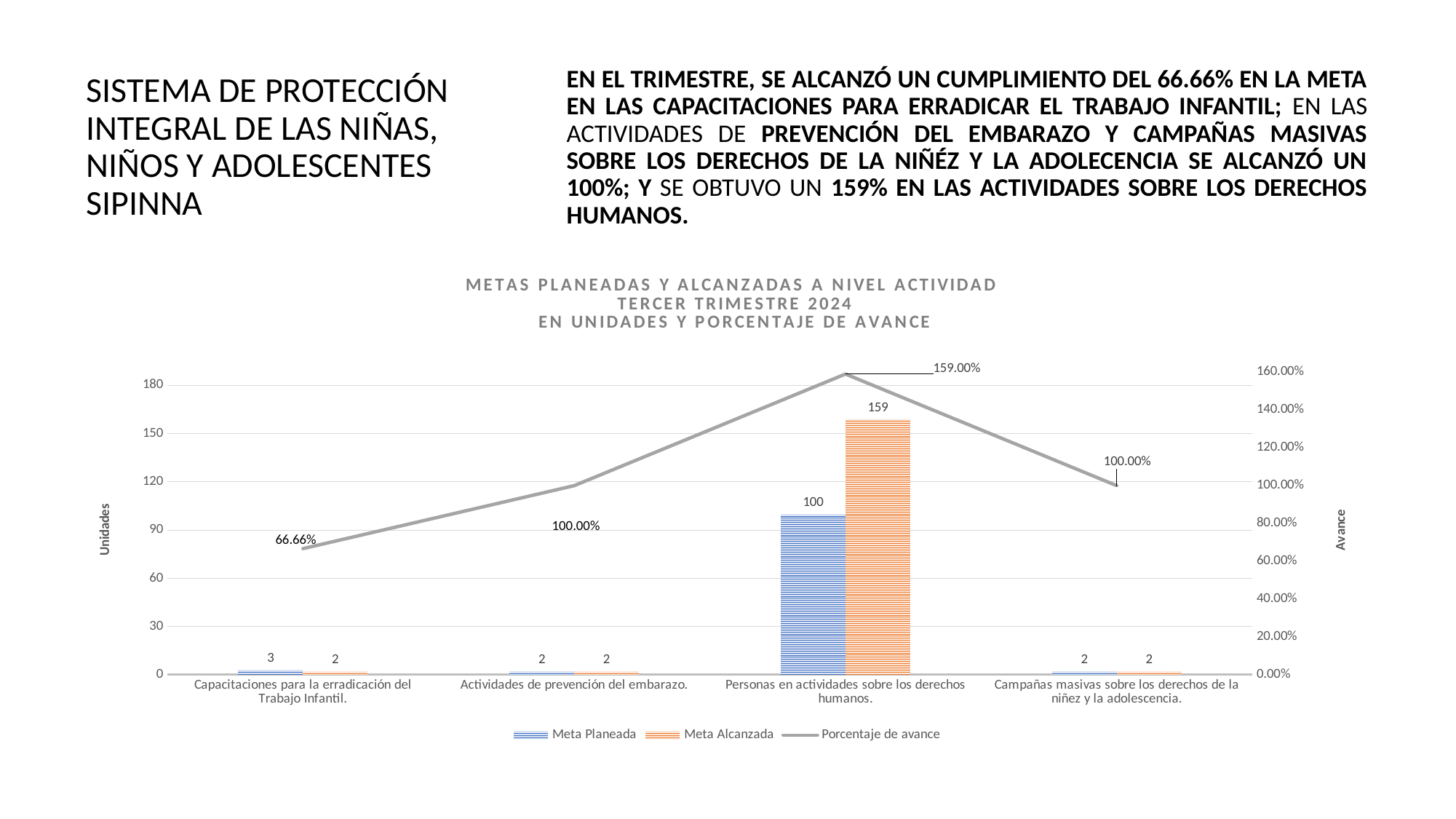

SISTEMA DE PROTECCIÓN INTEGRAL DE LAS NIÑAS, NIÑOS Y ADOLESCENTES SIPINNA
EN EL TRIMESTRE, SE ALCANZÓ UN CUMPLIMIENTO DEL 66.66% EN LA META EN LAS CAPACITACIONES PARA ERRADICAR EL TRABAJO INFANTIL; EN LAS ACTIVIDADES DE PREVENCIÓN DEL EMBARAZO Y CAMPAÑAS MASIVAS SOBRE LOS DERECHOS DE LA NIÑÉZ Y LA ADOLECENCIA SE ALCANZÓ UN 100%; Y SE OBTUVO UN 159% EN LAS ACTIVIDADES SOBRE LOS DERECHOS HUMANOS.

### Chart: METAS PLANEADAS Y ALCANZADAS A NIVEL ACTIVIDAD
TERCER TRIMESTRE 2024
EN UNIDADES Y PORCENTAJE DE AVANCE

| Category | Meta Planeada | Meta Alcanzada |  |
|---|---|---|---|
| Capacitaciones para la erradicación del Trabajo Infantil. | 3.0 | 2.0 | 0.6666666666666666 |
| Actividades de prevención del embarazo. | 2.0 | 2.0 | 1.0 |
| Personas en actividades sobre los derechos humanos. | 100.0 | 159.0 | 1.59 |
| Campañas masivas sobre los derechos de la niñez y la adolescencia. | 2.0 | 2.0 | 1.0 |
100.00%
66.66%